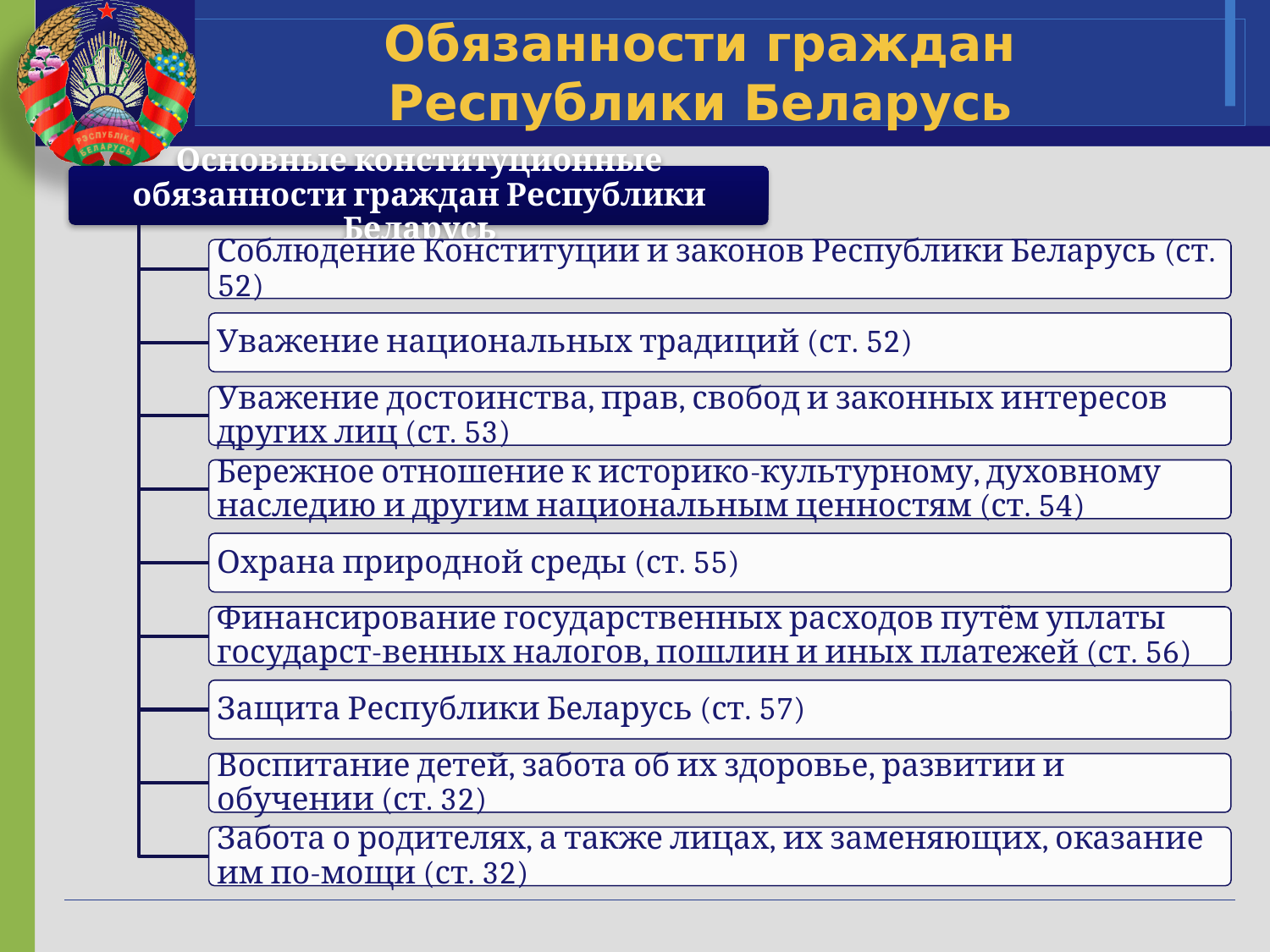

# Обязанности граждан Республики Беларусь
Основные конституционные обязанности граждан Республики Беларусь
Соблюдение Конституции и законов Республики Беларусь (ст. 52)
Уважение национальных традиций (ст. 52)
Уважение достоинства, прав, свобод и законных интересов других лиц (ст. 53)
Бережное отношение к историко-культурному, духовному наследию и другим национальным ценностям (ст. 54)
Охрана природной среды (ст. 55)
Финансирование государственных расходов путём уплаты государст-венных налогов, пошлин и иных платежей (ст. 56)
Защита Республики Беларусь (ст. 57)
Воспитание детей, забота об их здоровье, развитии и обучении (ст. 32)
Забота о родителях, а также лицах, их заменяющих, оказание им по-мощи (ст. 32)